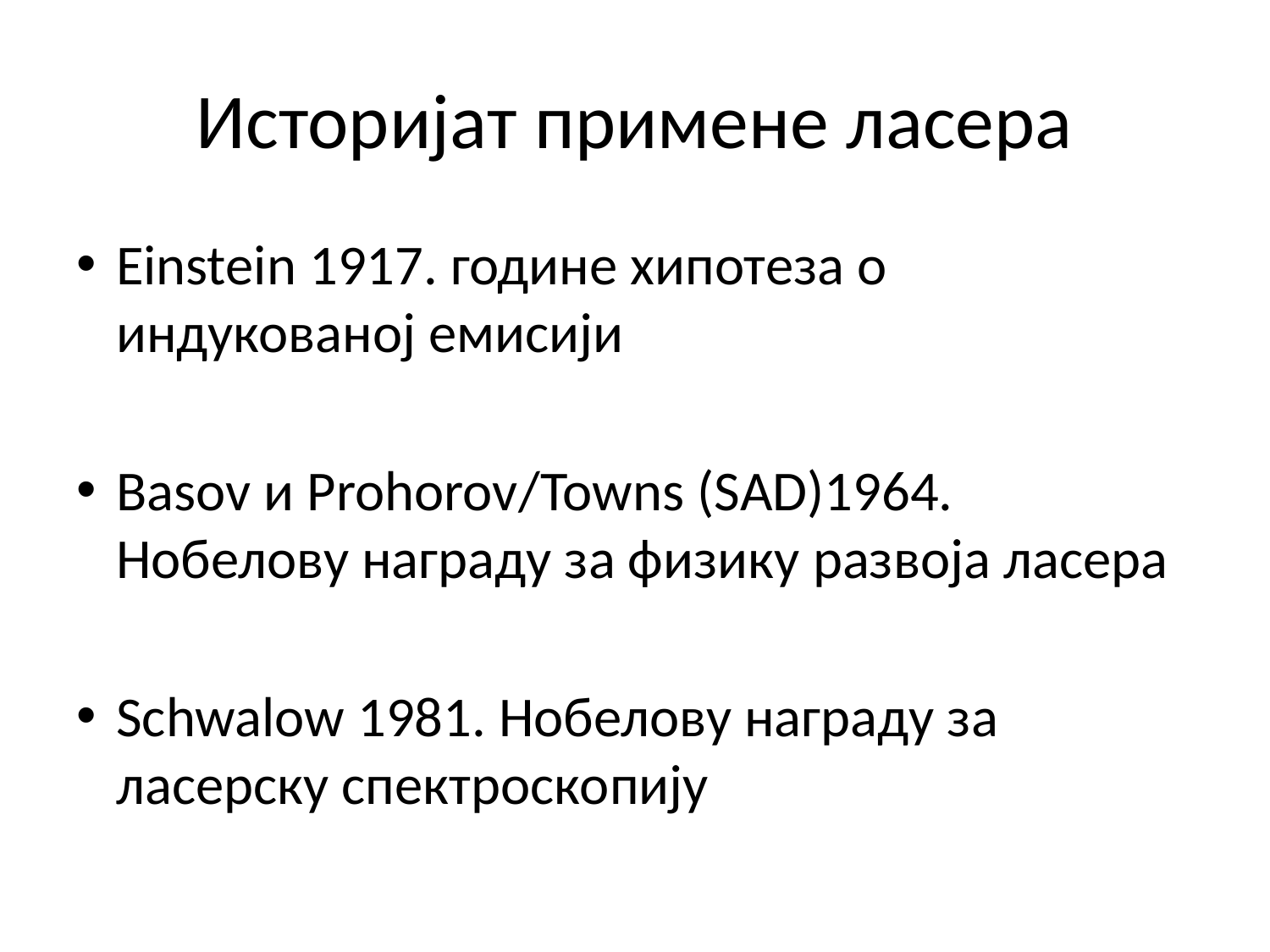

# Историјат примене ласера
Einstein 1917. године хипотеза о индукованој емисији

Basov и Prohorov/Тоwns (SAD)1964. Нобелову награду за физику развоја ласера

Schwalow 1981. Нобелову награду за ласерску спектроскопију